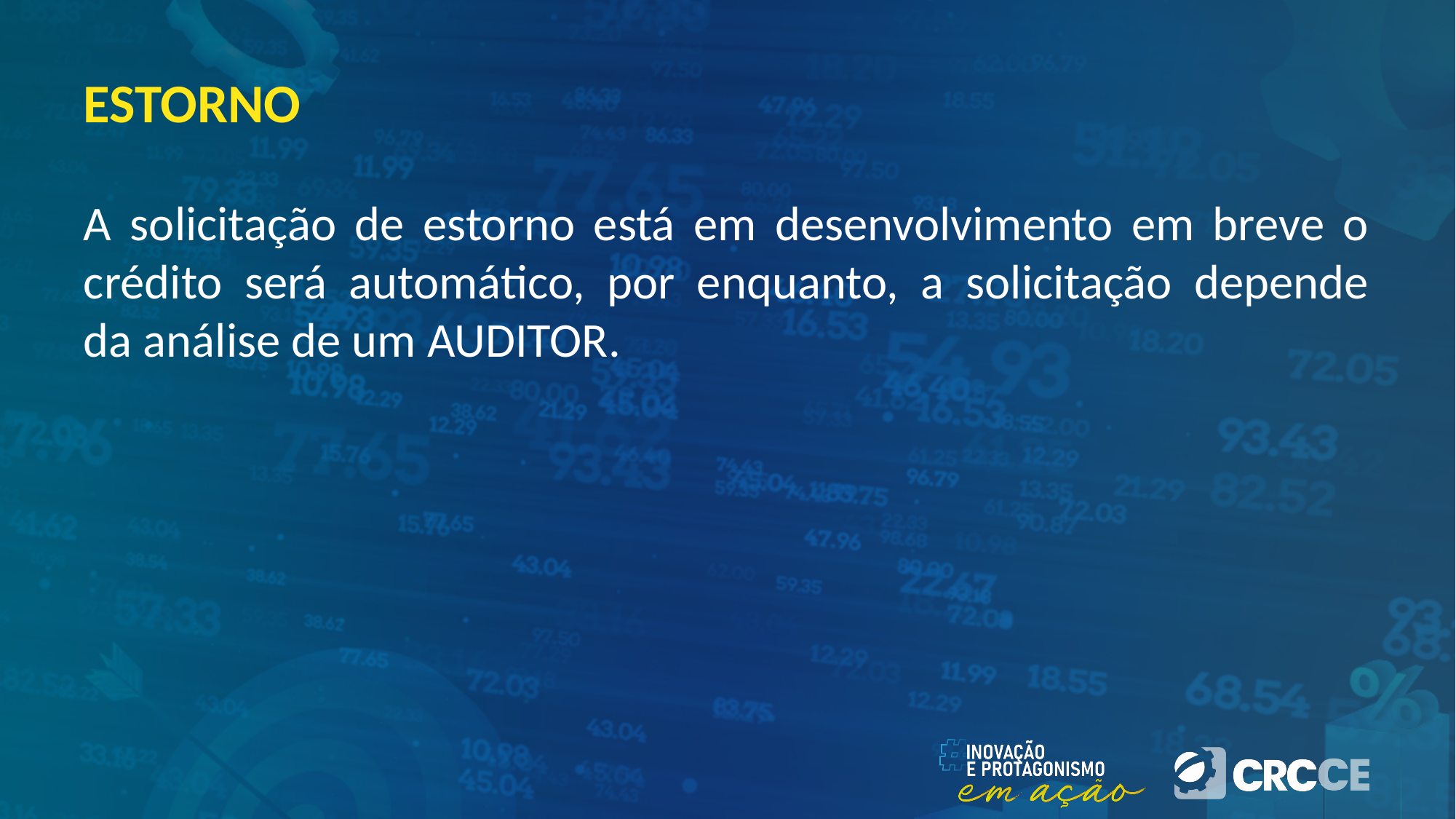

# ESTORNO
A solicitação de estorno está em desenvolvimento em breve o crédito será automático, por enquanto, a solicitação depende da análise de um AUDITOR.